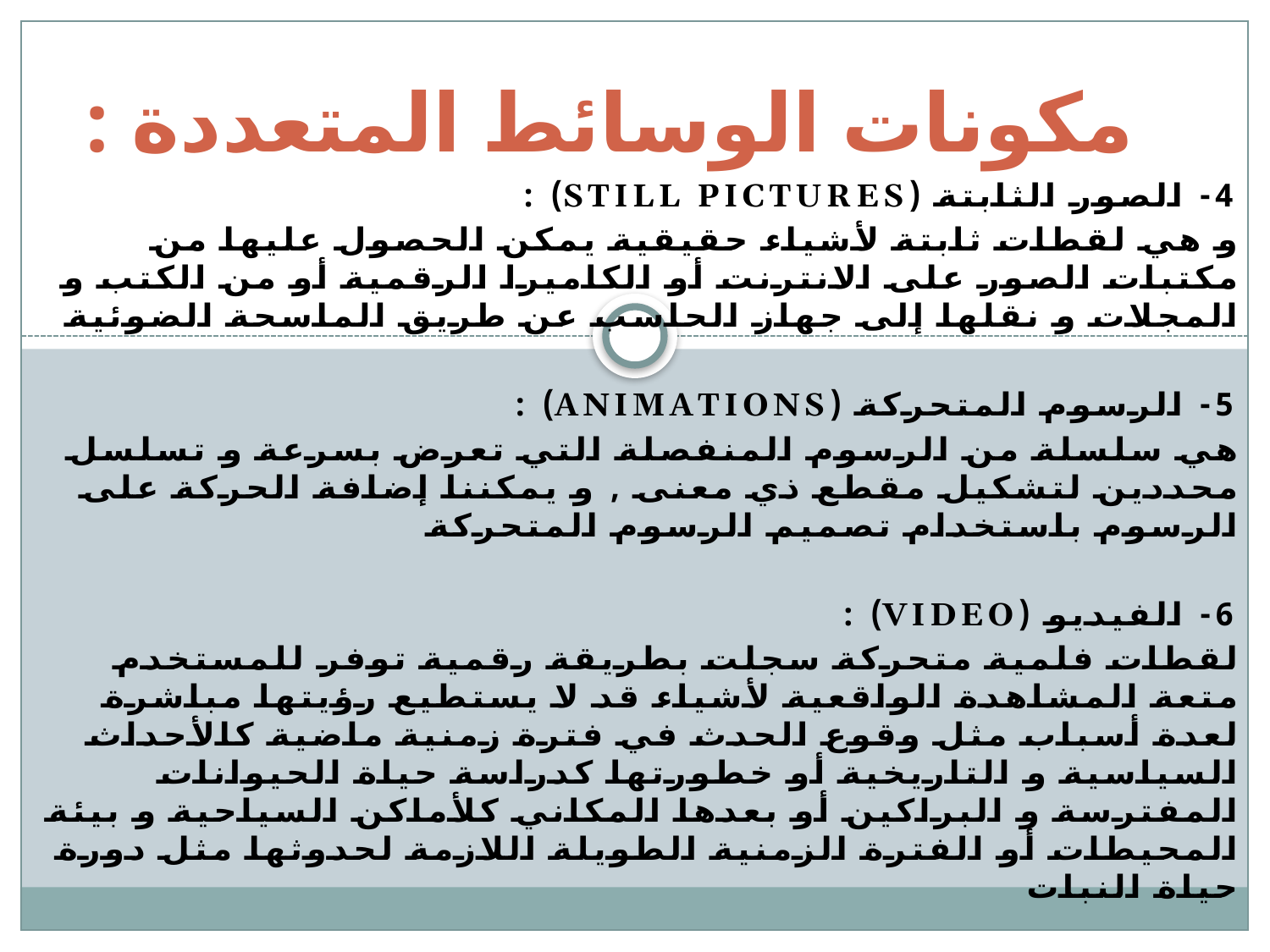

# مكونات الوسائط المتعددة :
4- الصور الثابتة (Still Pictures) :
و هي لقطات ثابتة لأشياء حقيقية يمكن الحصول عليها من مكتبات الصور على الانترنت أو الكاميرا الرقمية أو من الكتب و المجلات و نقلها إلى جهاز الحاسب عن طريق الماسحة الضوئية

5- الرسوم المتحركة (Animations) :
هي سلسلة من الرسوم المنفصلة التي تعرض بسرعة و تسلسل محددين لتشكيل مقطع ذي معنى , و يمكننا إضافة الحركة على الرسوم باستخدام تصميم الرسوم المتحركة

6- الفيديو (Video) :
لقطات فلمية متحركة سجلت بطريقة رقمية توفر للمستخدم متعة المشاهدة الواقعية لأشياء قد لا يستطيع رؤيتها مباشرة لعدة أسباب مثل وقوع الحدث في فترة زمنية ماضية كالأحداث السياسية و التاريخية أو خطورتها كدراسة حياة الحيوانات المفترسة و البراكين أو بعدها المكاني كلأماكن السياحية و بيئة المحيطات أو الفترة الزمنية الطويلة اللازمة لحدوثها مثل دورة حياة النبات